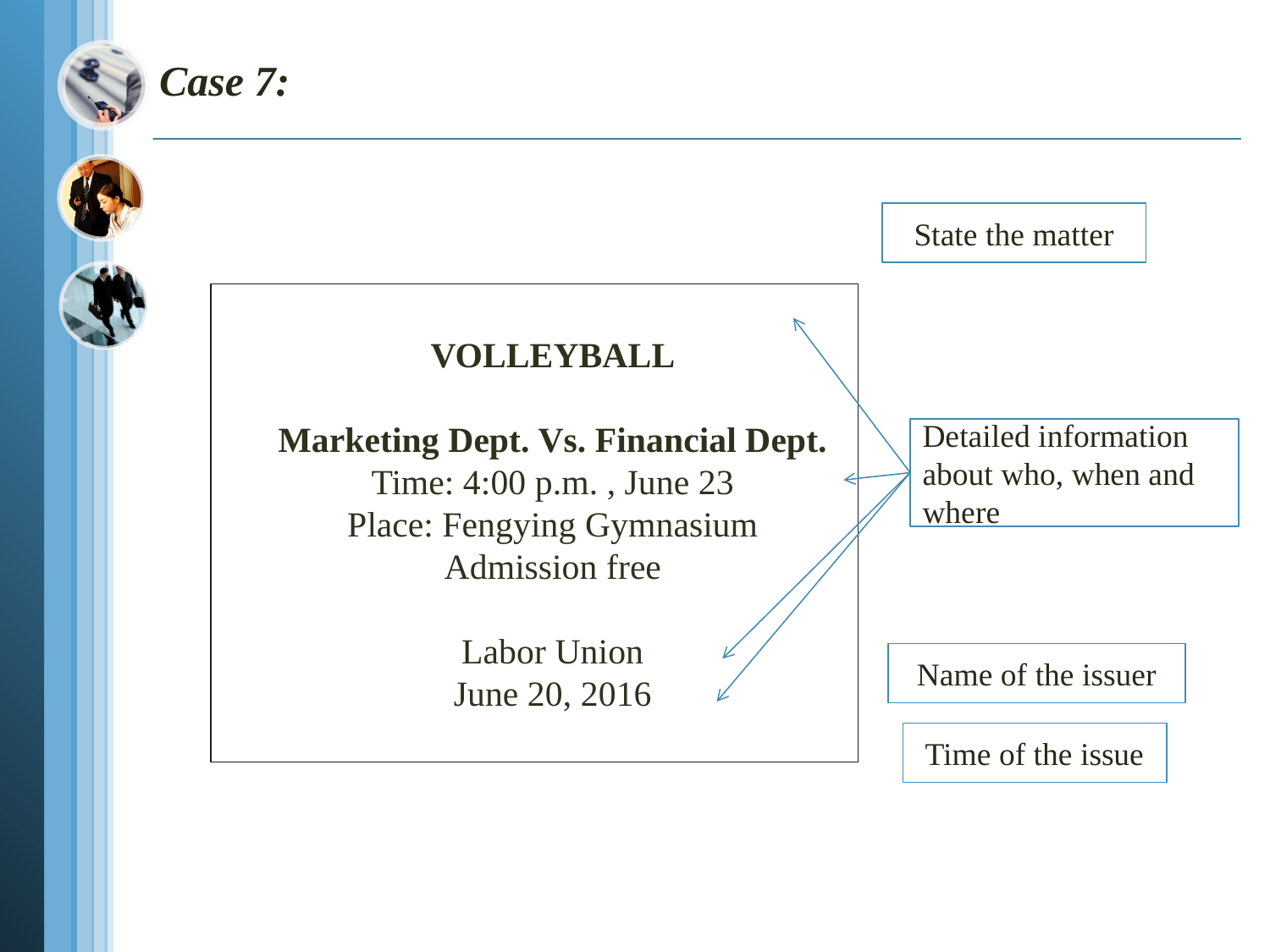

# Case 7:
State the matter

VOLLEYBALL

Marketing Dept. Vs. Financial Dept.
Time: 4:00 p.m. , June 23
Place: Fengying Gymnasium
Admission free

Labor Union
June 20, 2016

Detailed information about who, when and where
Name of the issuer
Time of the issue